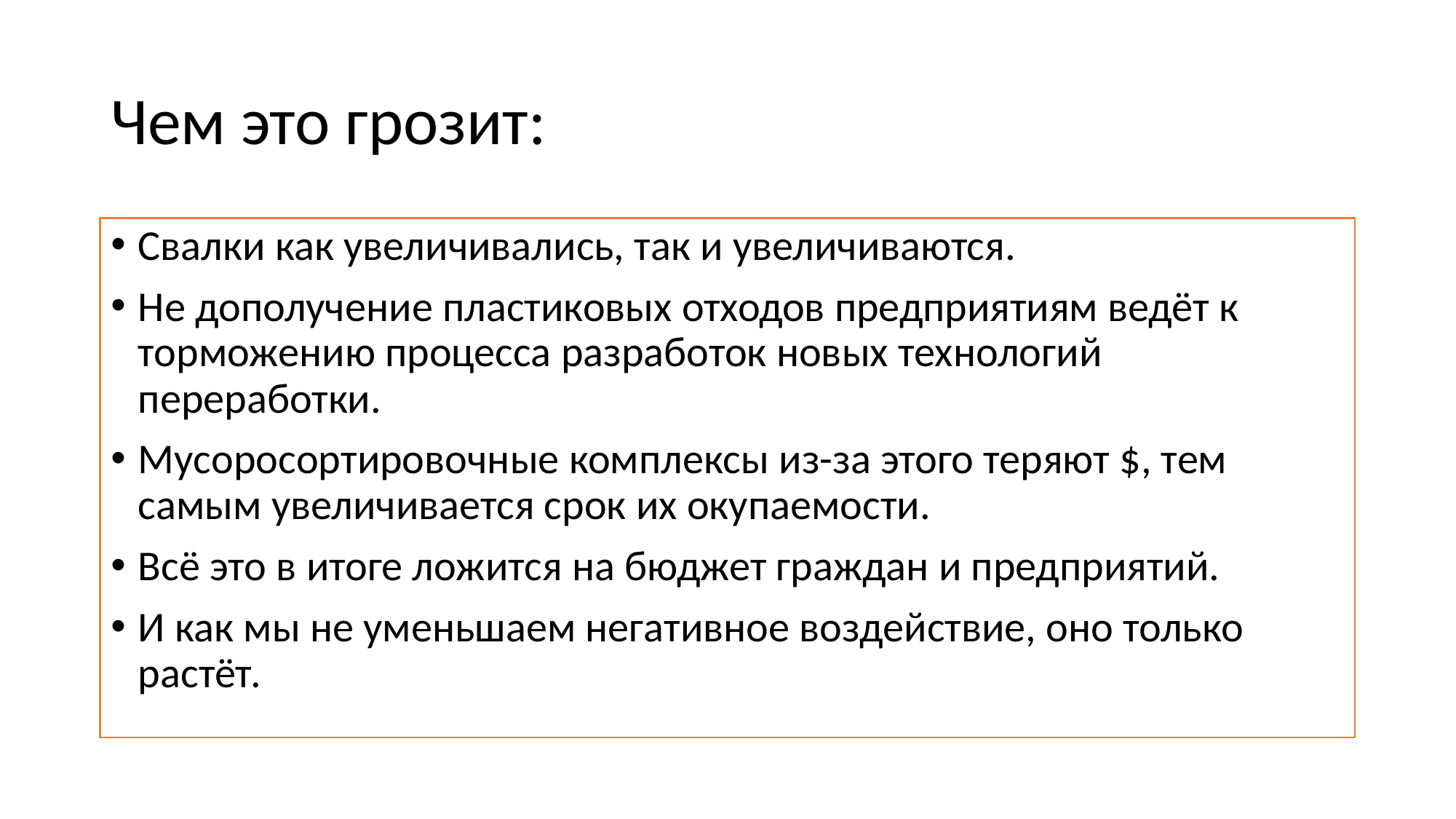

# Чем это грозит:
Свалки как увеличивались, так и увеличиваются.
Не дополучение пластиковых отходов предприятиям ведёт к торможению процесса разработок новых технологий переработки.
Мусоросортировочные комплексы из-за этого теряют $, тем самым увеличивается срок их окупаемости.
Всё это в итоге ложится на бюджет граждан и предприятий.
И как мы не уменьшаем негативное воздействие, оно только растёт.